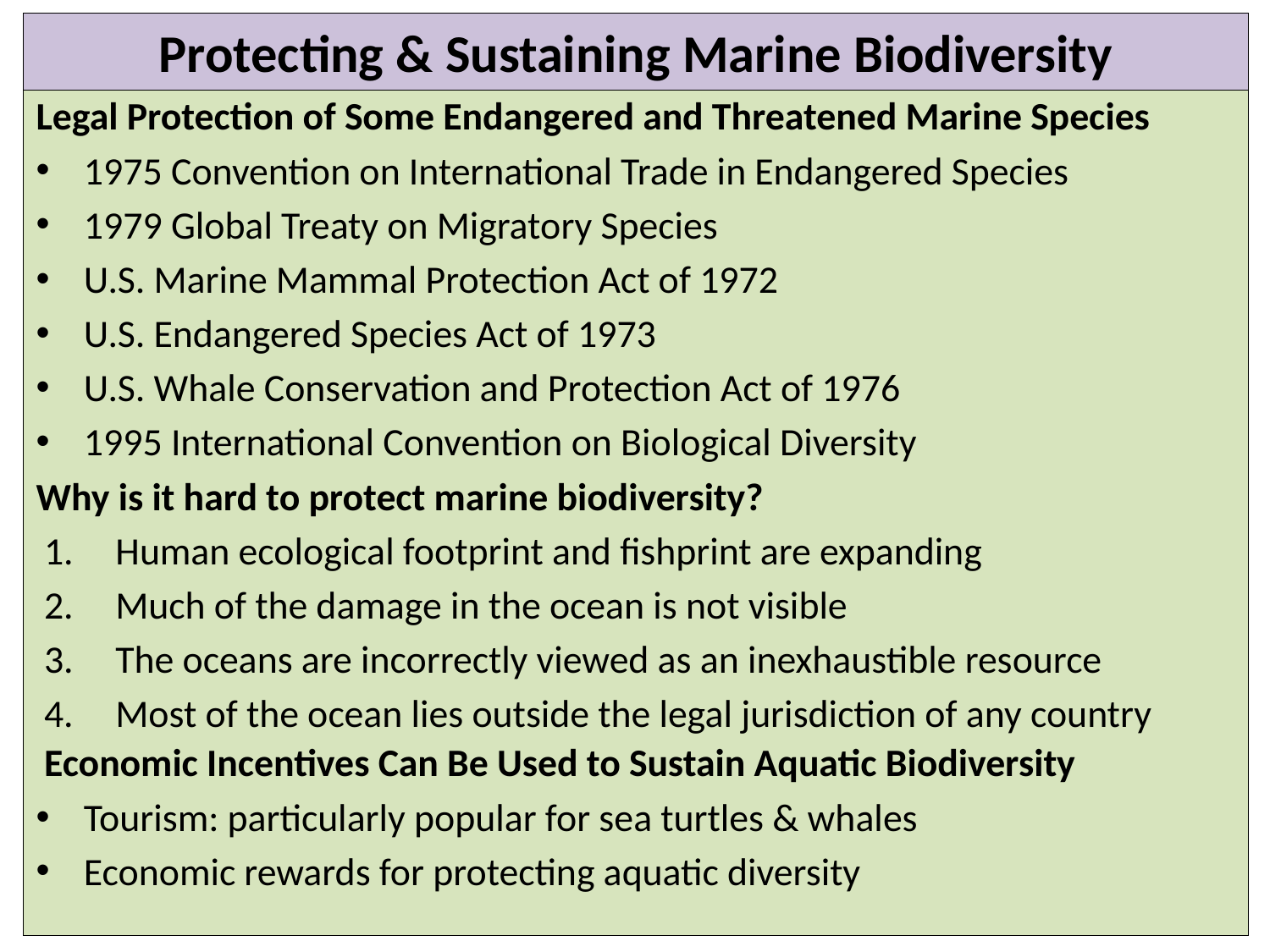

# Protecting & Sustaining Marine Biodiversity
Legal Protection of Some Endangered and Threatened Marine Species
1975 Convention on International Trade in Endangered Species
1979 Global Treaty on Migratory Species
U.S. Marine Mammal Protection Act of 1972
U.S. Endangered Species Act of 1973
U.S. Whale Conservation and Protection Act of 1976
1995 International Convention on Biological Diversity
Why is it hard to protect marine biodiversity?
Human ecological footprint and fishprint are expanding
Much of the damage in the ocean is not visible
The oceans are incorrectly viewed as an inexhaustible resource
Most of the ocean lies outside the legal jurisdiction of any country
Economic Incentives Can Be Used to Sustain Aquatic Biodiversity
Tourism: particularly popular for sea turtles & whales
Economic rewards for protecting aquatic diversity